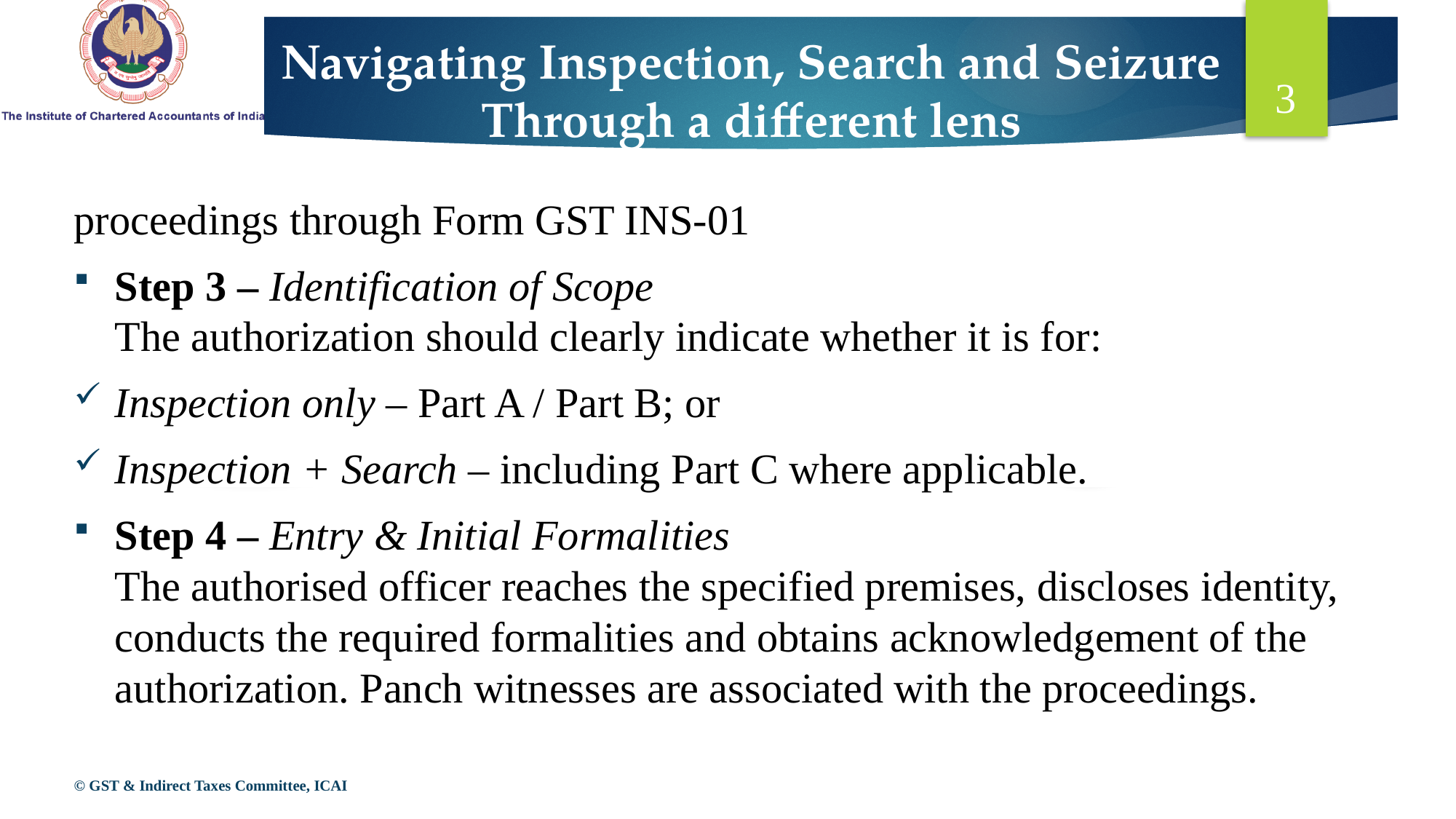

# Navigating Inspection, Search and Seizure Through a different lens
3
proceedings through Form GST INS-01
Step 3 – Identification of Scope
The authorization should clearly indicate whether it is for:
Inspection only – Part A / Part B; or
Inspection + Search – including Part C where applicable.
Step 4 – Entry & Initial Formalities
The authorised officer reaches the specified premises, discloses identity, conducts the required formalities and obtains acknowledgement of the authorization. Panch witnesses are associated with the proceedings.

© GST & Indirect Taxes Committee, ICAI